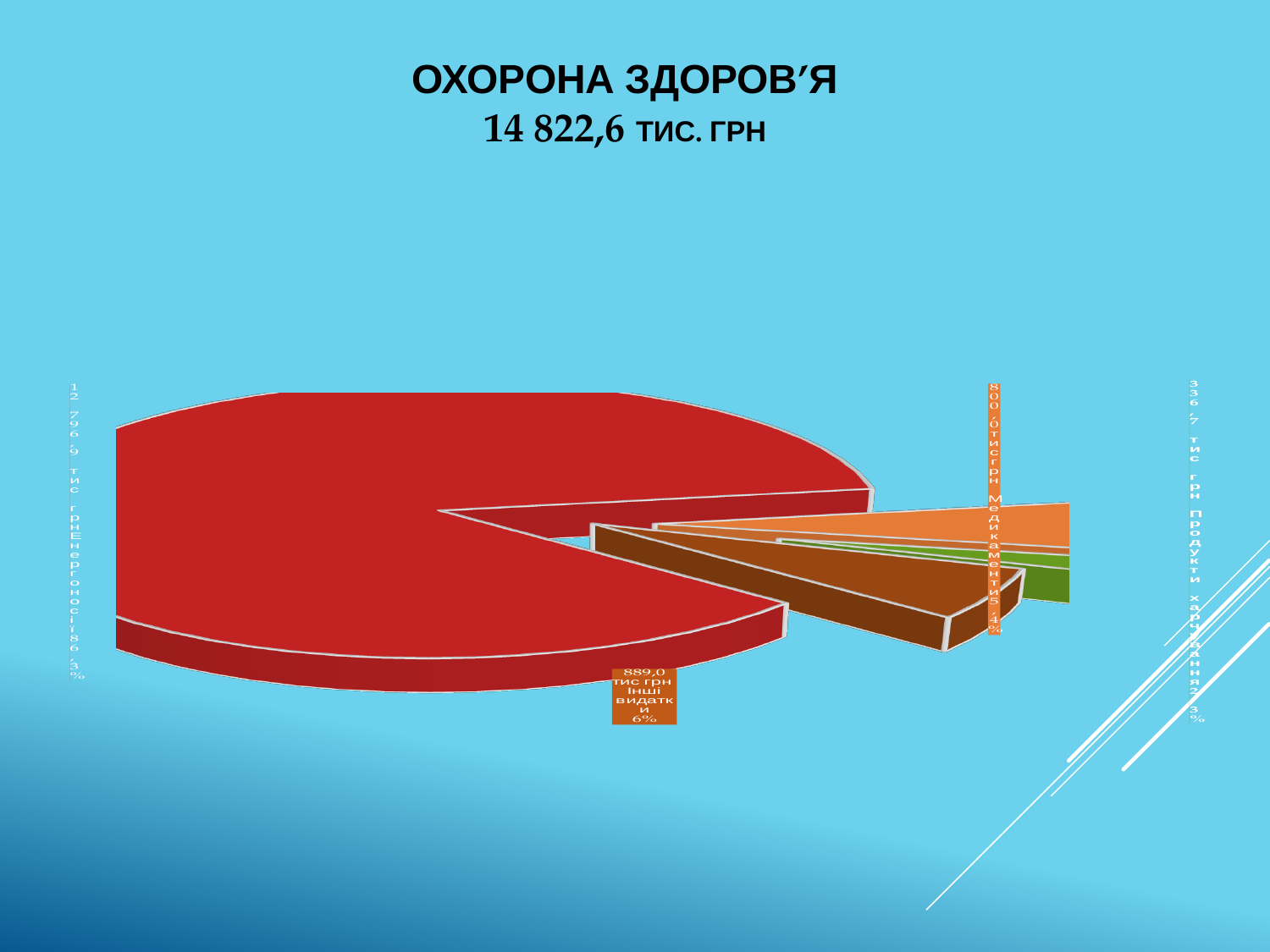

# ОХОРОНА ЗДОРОВ’Я 14 822,6 тис. грн

[unsupported chart]